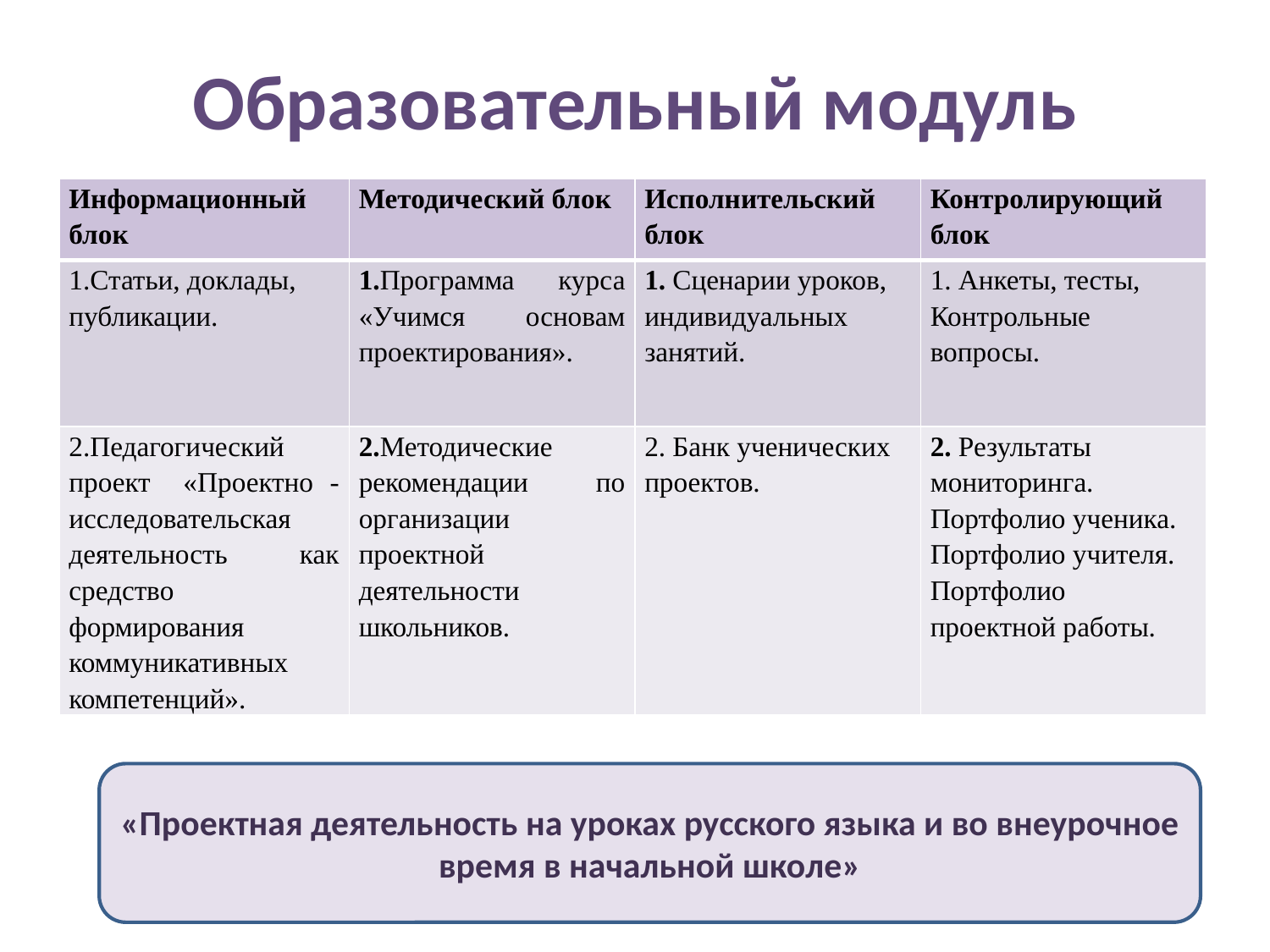

# Образовательный модуль
| Информационный блок | Методический блок | Исполнительский блок | Контролирующий блок |
| --- | --- | --- | --- |
| 1.Статьи, доклады, публикации. | 1.Программа курса «Учимся основам проектирования». | 1. Сценарии уроков, индивидуальных занятий. | 1. Анкеты, тесты, Контрольные вопросы. |
| 2.Педагогический проект «Проектно - исследовательская деятельность как средство формирования коммуникативных компетенций». | 2.Методические рекомендации по организации проектной деятельности школьников. | 2. Банк ученических проектов. | 2. Результаты мониторинга. Портфолио ученика. Портфолио учителя. Портфолио проектной работы. |
«Проектная деятельность на уроках русского языка и во внеурочное время в начальной школе»